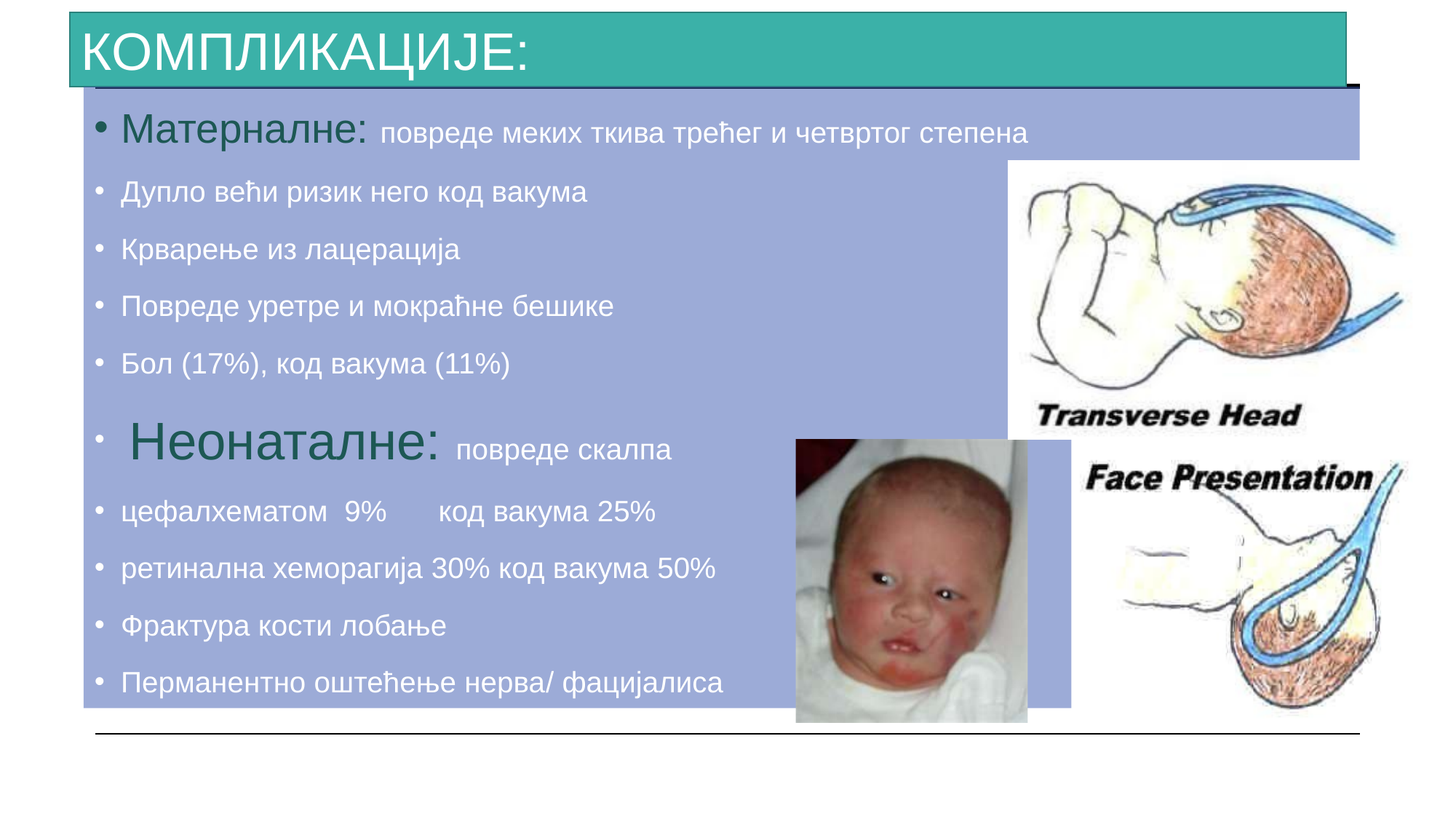

# Компликације:
Матерналне: повреде меких ткива трећег и четвртог степена
Дупло већи ризик него код вакума
Крварење из лацерација
Повреде уретре и мокраћне бешике
Бол (17%), код вакума (11%)
 Неонаталне: повреде скалпа
цефалхематом  9%	код вакума 25%
ретинална хеморагија 30% код вакума 50%
Фрактура кости лобање
Перманентно оштећење нерва/ фацијалиса